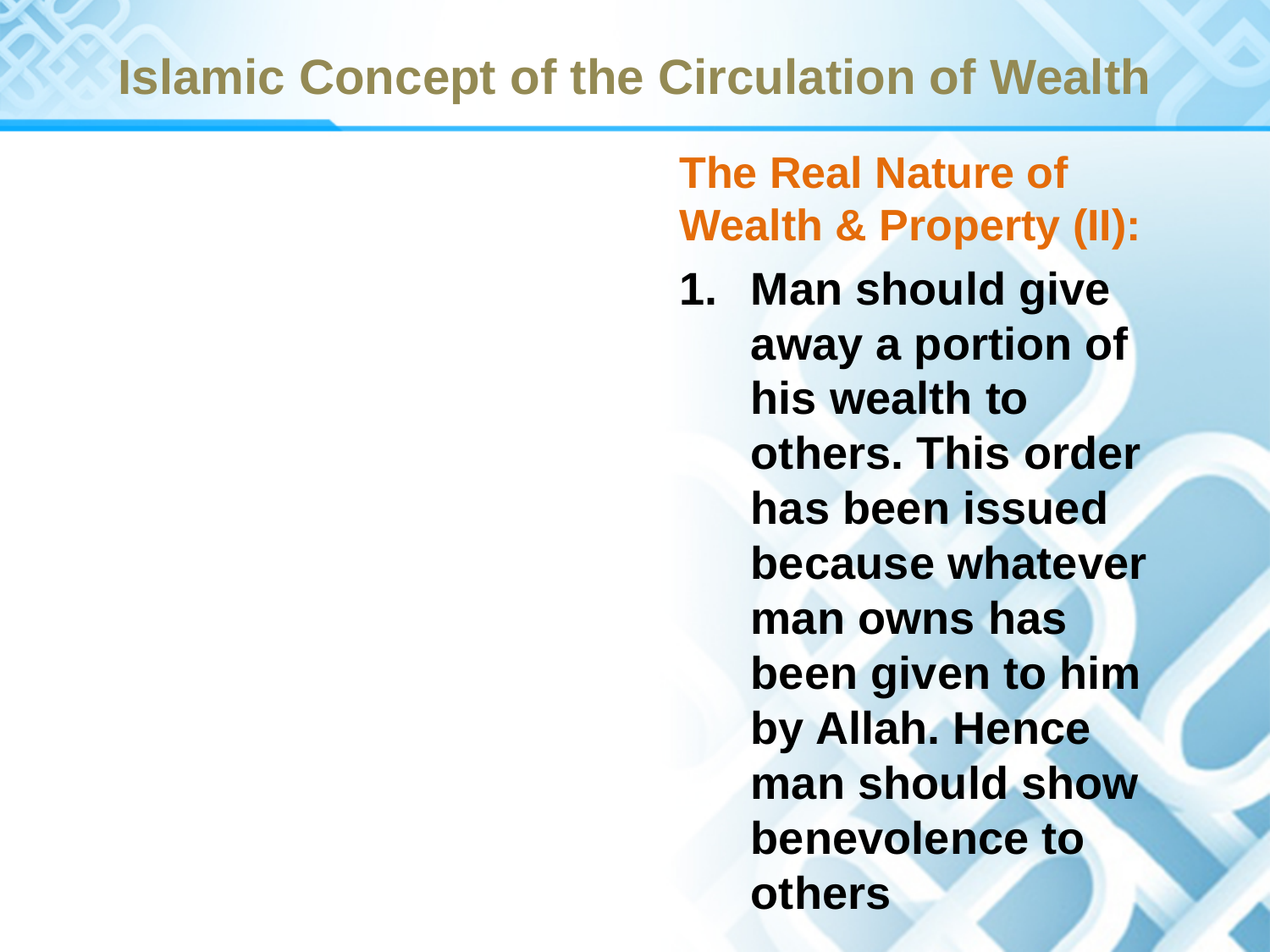

# Islamic Concept of the Circulation of Wealth
The Real Nature of Wealth & Property (II):
Man should give away a portion of his wealth to others. This order has been issued because whatever man owns has been given to him by Allah. Hence man should show benevolence to others